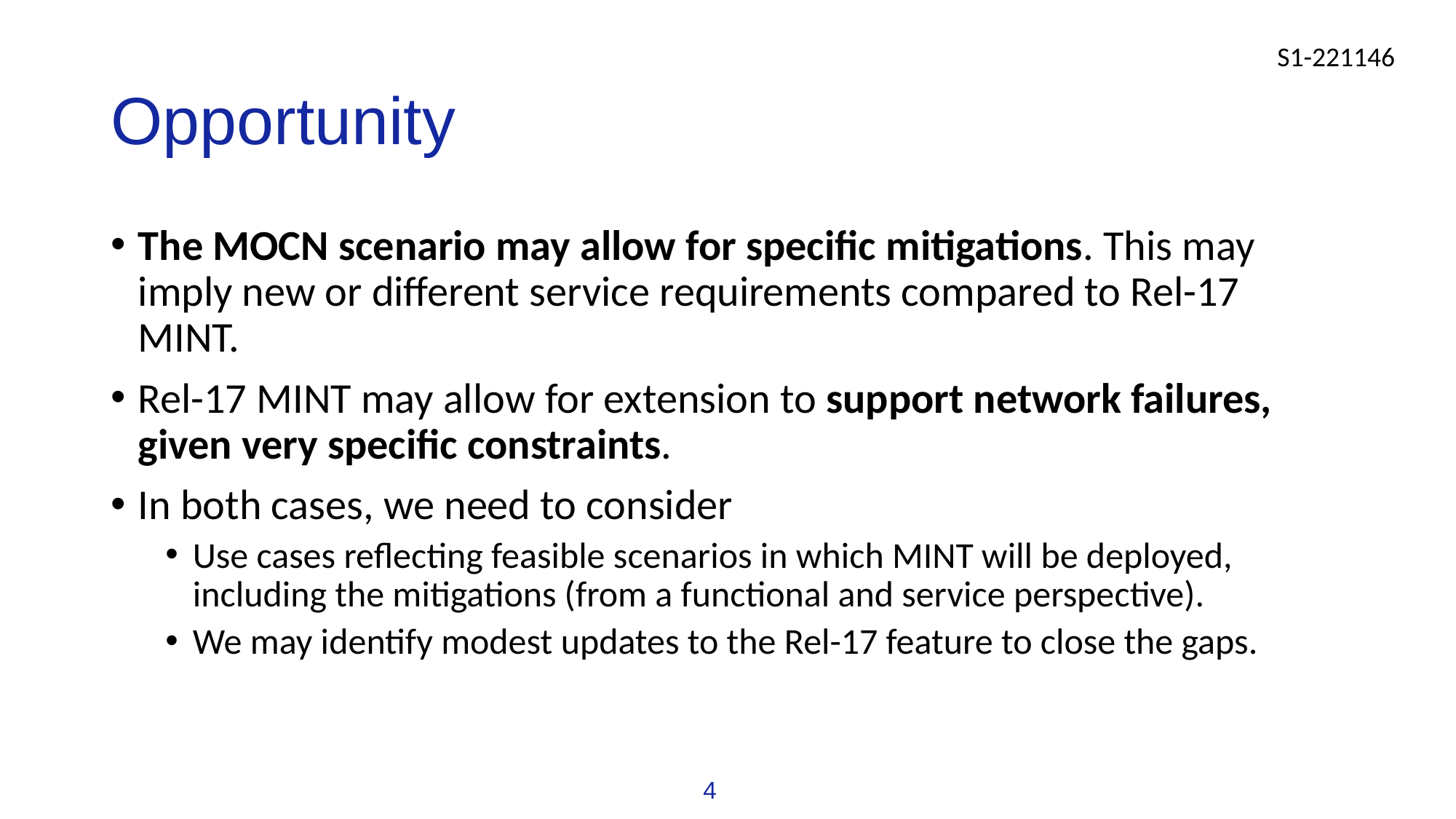

# Opportunity
The MOCN scenario may allow for specific mitigations. This may imply new or different service requirements compared to Rel-17 MINT.
Rel-17 MINT may allow for extension to support network failures, given very specific constraints.
In both cases, we need to consider
Use cases reflecting feasible scenarios in which MINT will be deployed, including the mitigations (from a functional and service perspective).
We may identify modest updates to the Rel-17 feature to close the gaps.
4